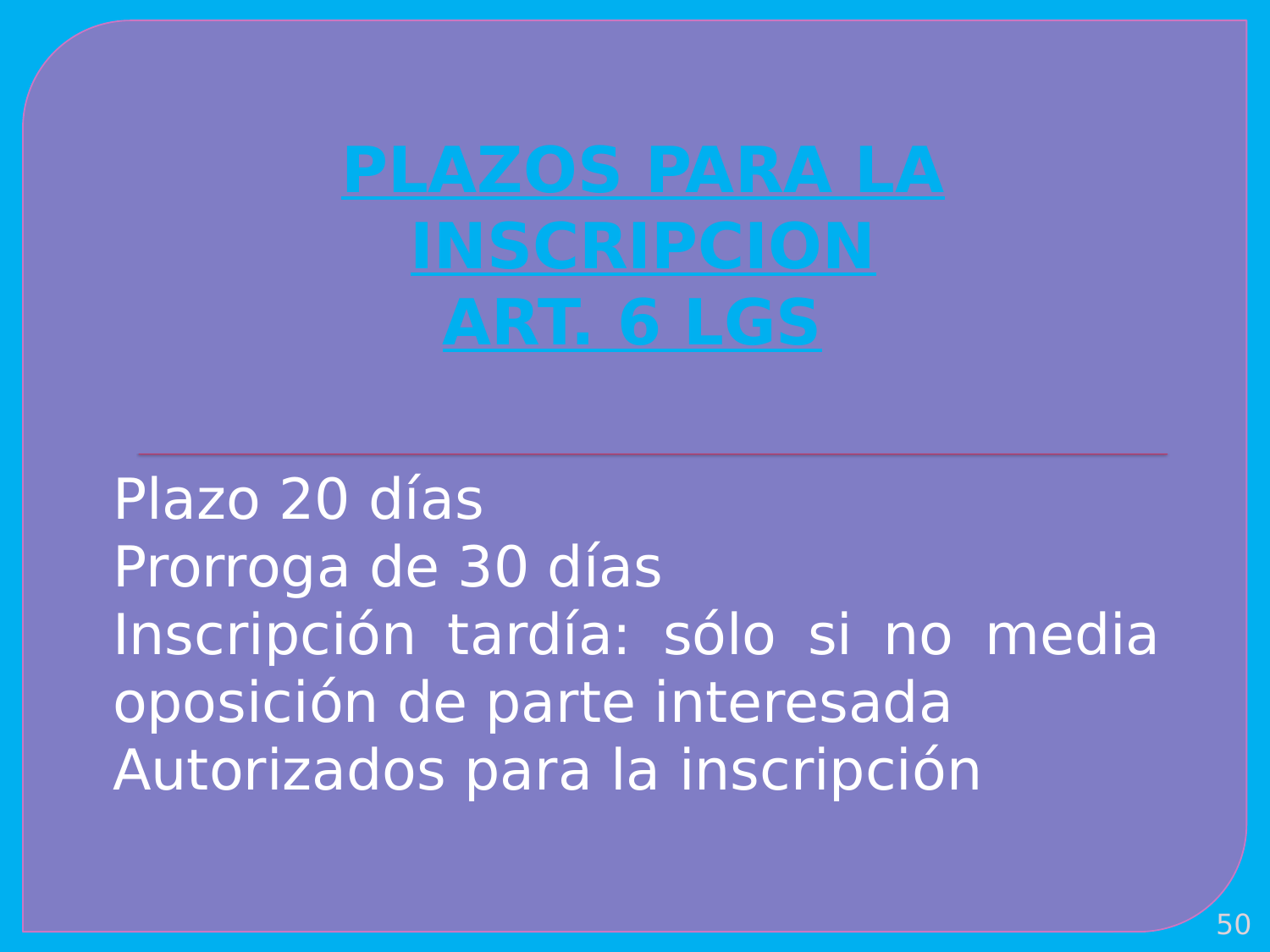

# PLAZOS PARA LA INSCRIPCION ART. 6 LGS
Plazo 20 días
Prorroga de 30 días
Inscripción tardía: sólo si no media oposición de parte interesada
Autorizados para la inscripción
50